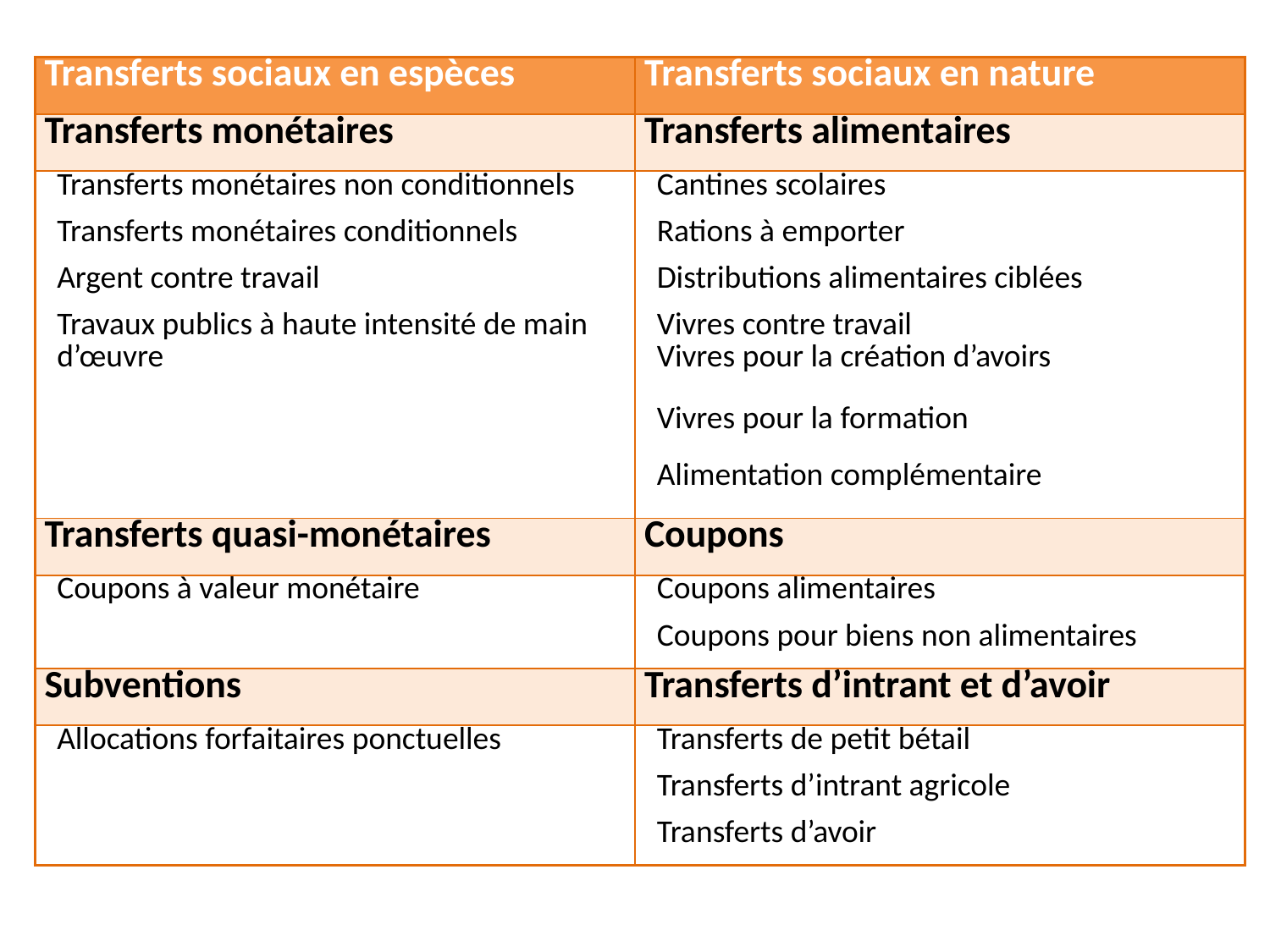

| Transferts sociaux en espèces | Transferts sociaux en nature |
| --- | --- |
| Transferts monétaires | Transferts alimentaires |
| Transferts monétaires non conditionnels | Cantines scolaires |
| Transferts monétaires conditionnels | Rations à emporter |
| Argent contre travail | Distributions alimentaires ciblées |
| Travaux publics à haute intensité de main d’œuvre | Vivres contre travail Vivres pour la création d’avoirs |
|  | Vivres pour la formation |
|  | Alimentation complémentaire |
| Transferts quasi-monétaires | Coupons |
| Coupons à valeur monétaire | Coupons alimentaires |
|  | Coupons pour biens non alimentaires |
| Subventions | Transferts d’intrant et d’avoir |
| Allocations forfaitaires ponctuelles | Transferts de petit bétail |
|  | Transferts d’intrant agricole |
|  | Transferts d’avoir |